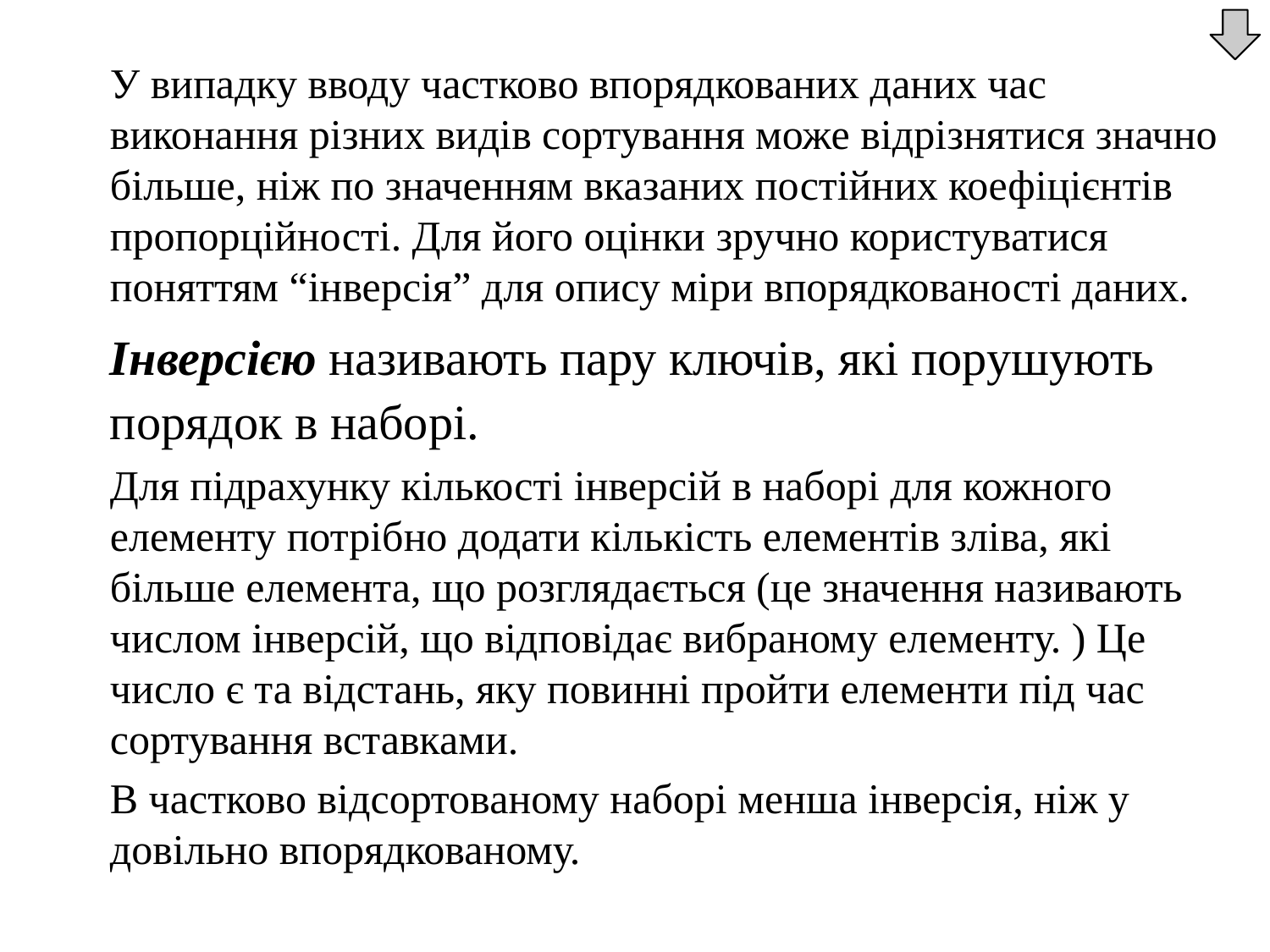

У випадку вводу частково впорядкованих даних час виконання різних видів сортування може відрізнятися значно більше, ніж по значенням вказаних постійних коефіцієнтів пропорційності. Для його оцінки зручно користуватися поняттям “інверсія” для опису міри впорядкованості даних.
	Інверсією називають пару ключів, які порушують порядок в наборі.
	Для підрахунку кількості інверсій в наборі для кожного елементу потрібно додати кількість елементів зліва, які більше елемента, що розглядається (це значення називають числом інверсій, що відповідає вибраному елементу. ) Це число є та відстань, яку повинні пройти елементи під час сортування вставками.
	В частково відсортованому наборі менша інверсія, ніж у довільно впорядкованому.